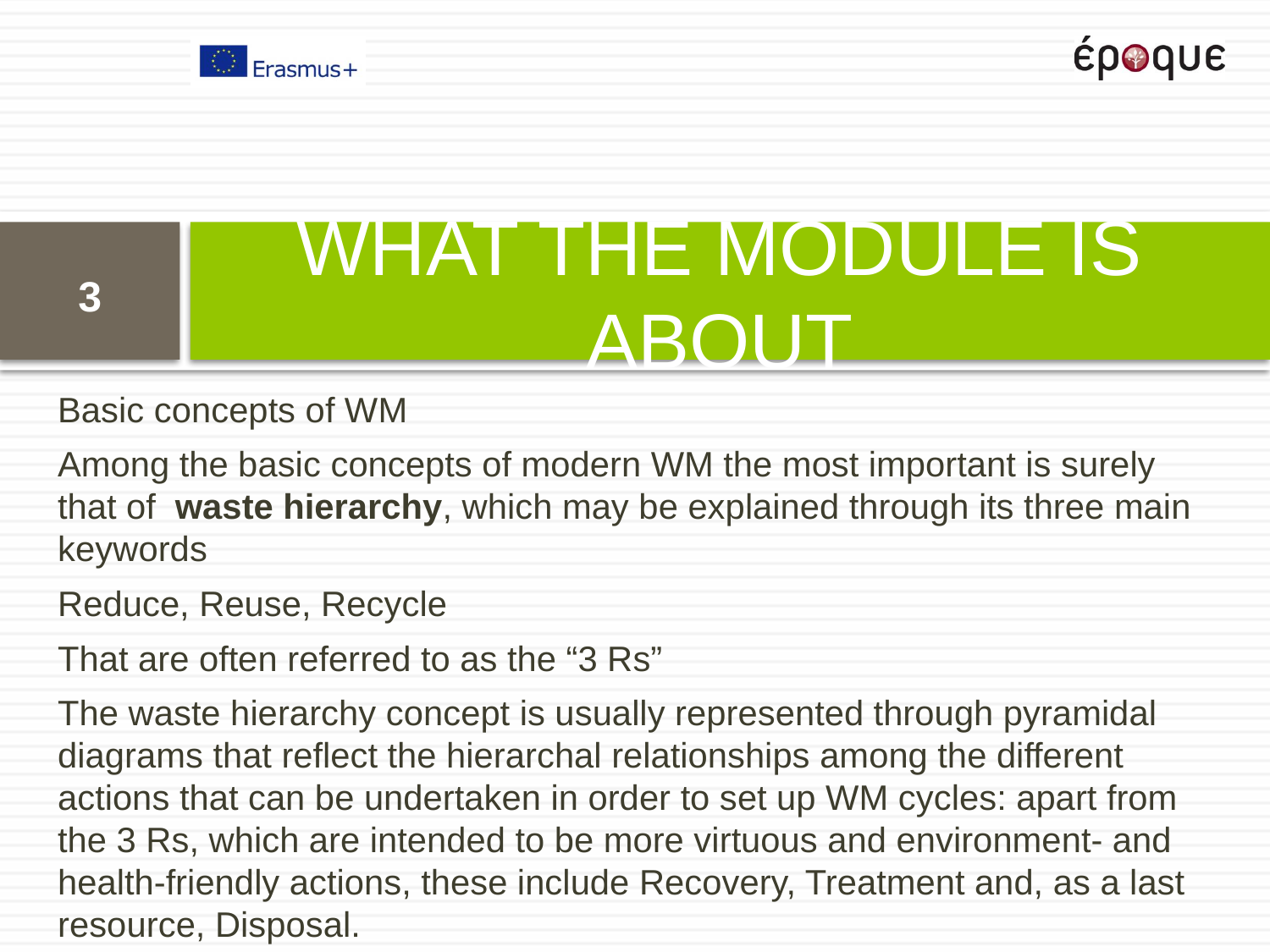

# WHAT THE MODULE IS ABOUT
3
Basic concepts of WM
Among the basic concepts of modern WM the most important is surely that of  waste hierarchy, which may be explained through its three main keywords
Reduce, Reuse, Recycle
That are often referred to as the “3 Rs”
The waste hierarchy concept is usually represented through pyramidal diagrams that reflect the hierarchal relationships among the different actions that can be undertaken in order to set up WM cycles: apart from the 3 Rs, which are intended to be more virtuous and environment- and health-friendly actions, these include Recovery, Treatment and, as a last resource, Disposal.